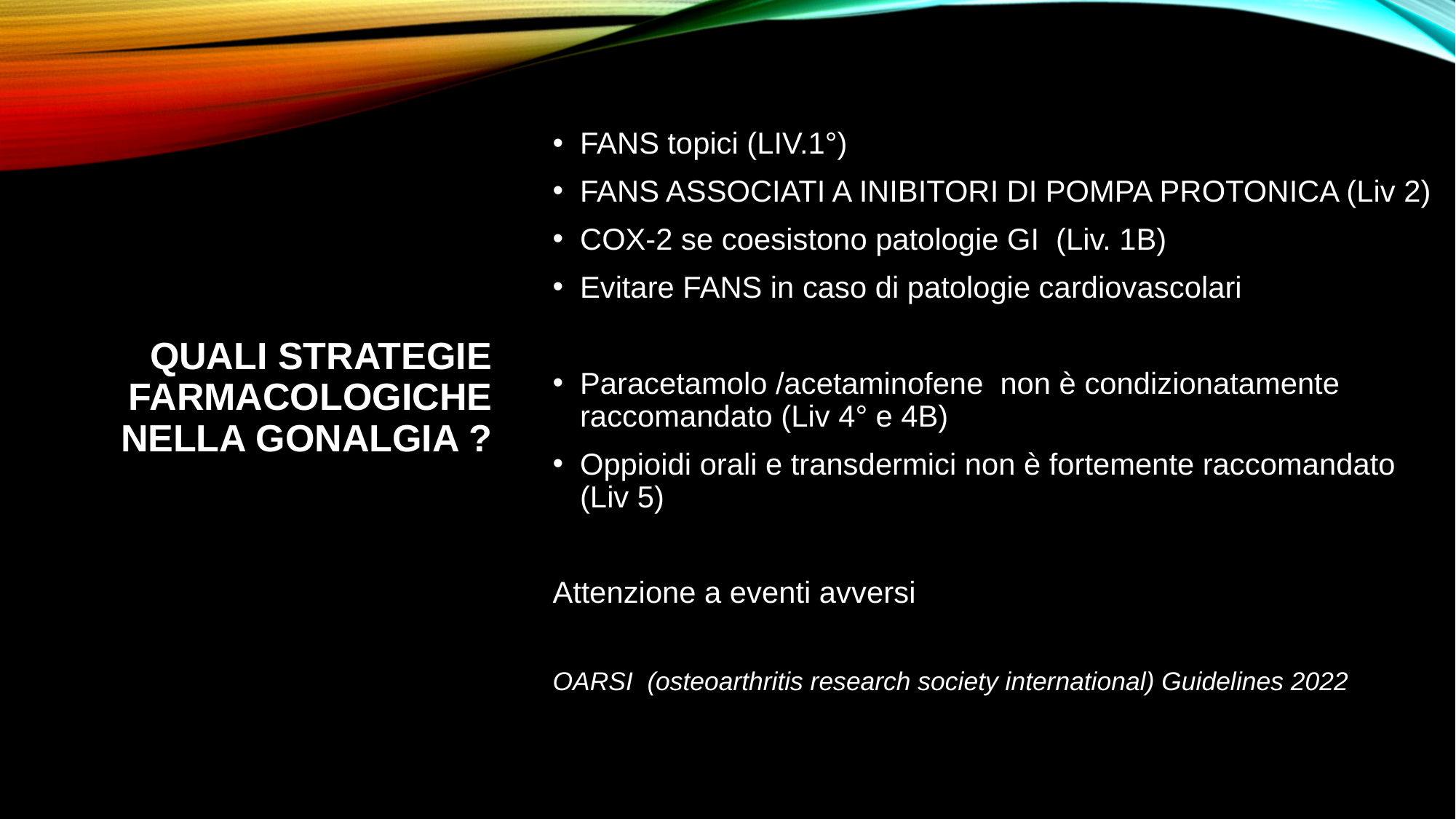

FANS topici (LIV.1°)
FANS ASSOCIATI A INIBITORI DI POMPA PROTONICA (Liv 2)
COX-2 se coesistono patologie GI  (Liv. 1B)
Evitare FANS in caso di patologie cardiovascolari

Paracetamolo /acetaminofene  non è condizionatamente raccomandato (Liv 4° e 4B)
Oppioidi orali e transdermici non è fortemente raccomandato (Liv 5)

Attenzione a eventi avversi

OARSI  (osteoarthritis research society international) Guidelines 2022
# Quali strategie farmacologiche nella gonalgia ?